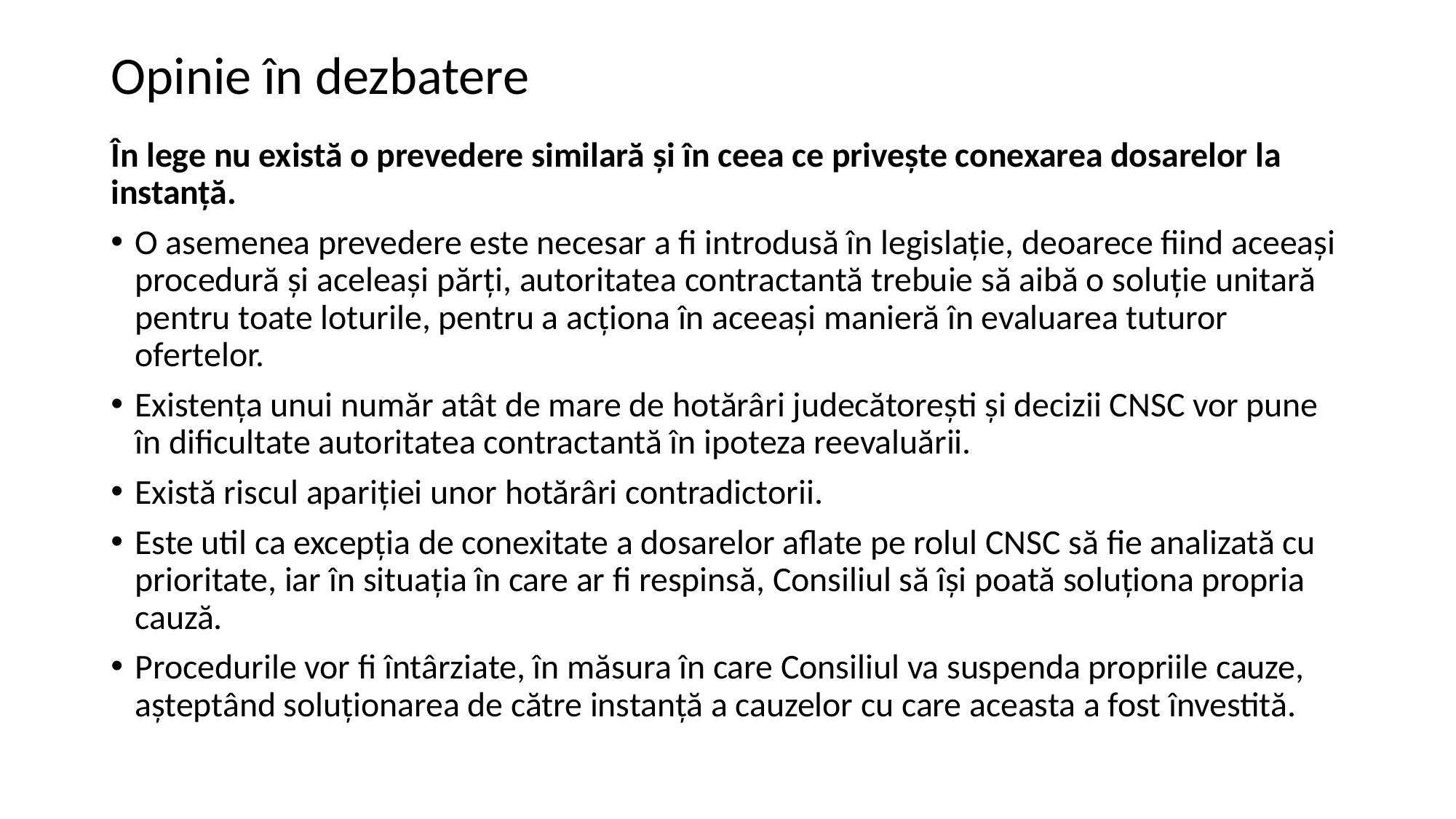

# Opinie în dezbatere
În lege nu există o prevedere similară și în ceea ce privește conexarea dosarelor la instanță.
O asemenea prevedere este necesar a fi introdusă în legislație, deoarece fiind aceeași procedură și aceleași părți, autoritatea contractantă trebuie să aibă o soluție unitară pentru toate loturile, pentru a acționa în aceeași manieră în evaluarea tuturor ofertelor.
Existența unui număr atât de mare de hotărâri judecătorești și decizii CNSC vor pune în dificultate autoritatea contractantă în ipoteza reevaluării.
Există riscul apariției unor hotărâri contradictorii.
Este util ca excepția de conexitate a dosarelor aflate pe rolul CNSC să fie analizată cu prioritate, iar în situația în care ar fi respinsă, Consiliul să își poată soluționa propria cauză.
Procedurile vor fi întârziate, în măsura în care Consiliul va suspenda propriile cauze, așteptând soluționarea de către instanță a cauzelor cu care aceasta a fost învestită.